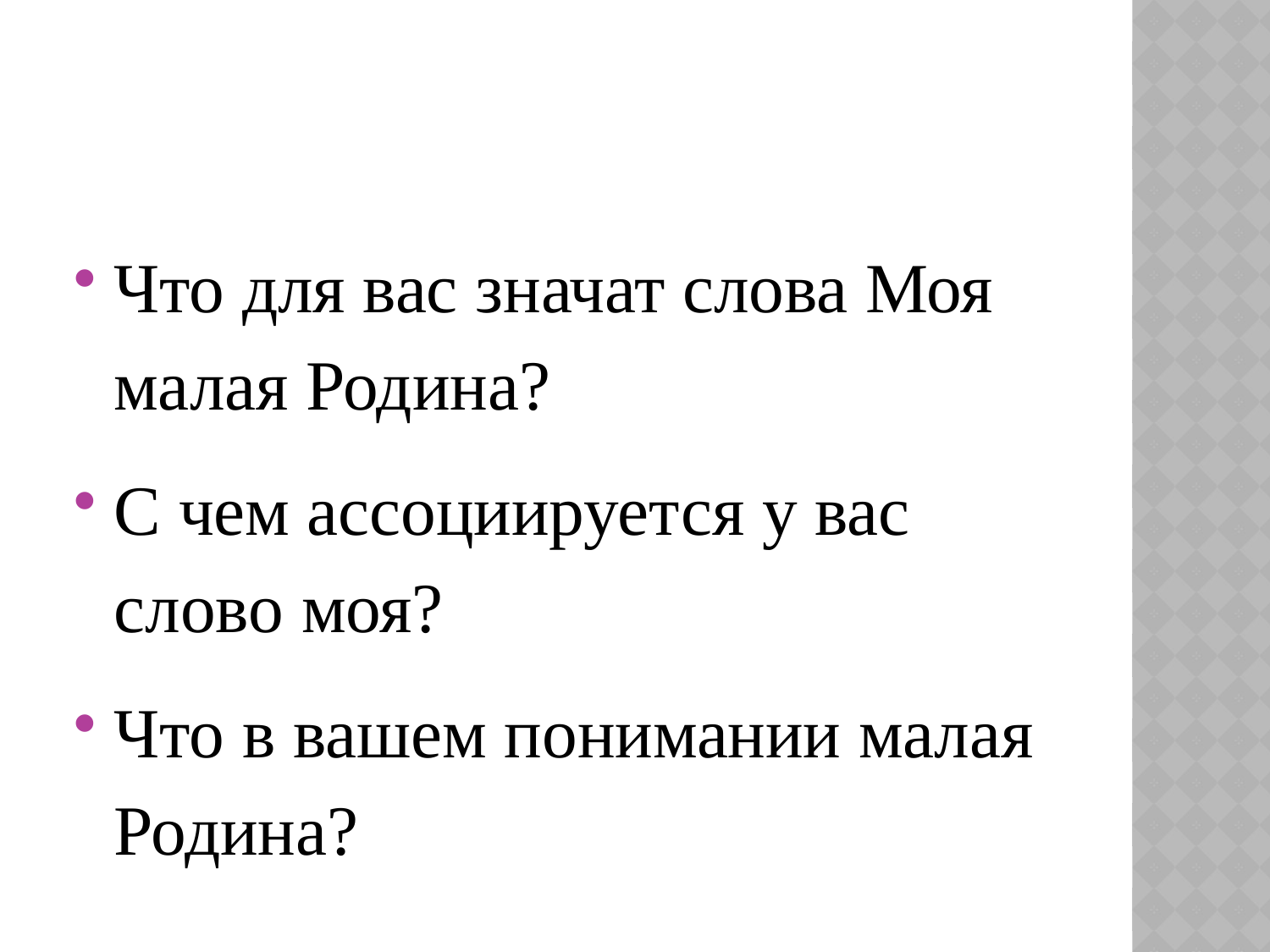

#
Что для вас значат слова Моя малая Родина?
С чем ассоциируется у вас слово моя?
Что в вашем понимании малая Родина?